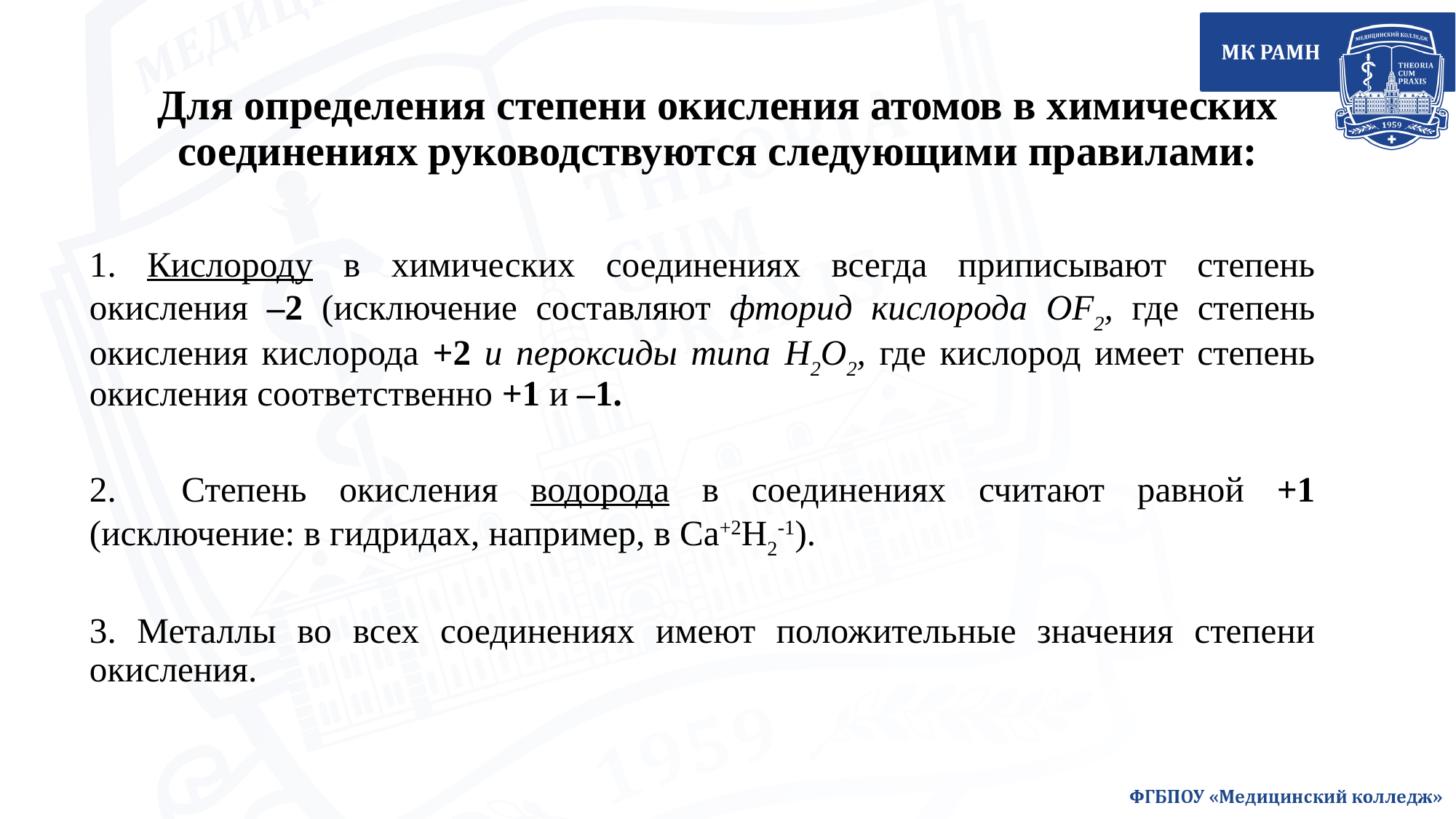

# Для определения степени окисления атомов в химических соединениях руководствуются следующими правилами:
	1. Кислороду в химических соединениях всегда приписывают степень окисления –2 (исключение составляют фторид кислорода OF2, где степень окисления кислорода +2 и пероксиды типа H2O2, где кислород имеет степень окисления соответственно +1 и –1.

	2.  Степень окисления водорода в соединениях считают равной +1 (исключение: в гидридах, например, в Ca+2H2-1).

	3. Металлы во всех соединениях имеют положительные значения степени окисления.

4